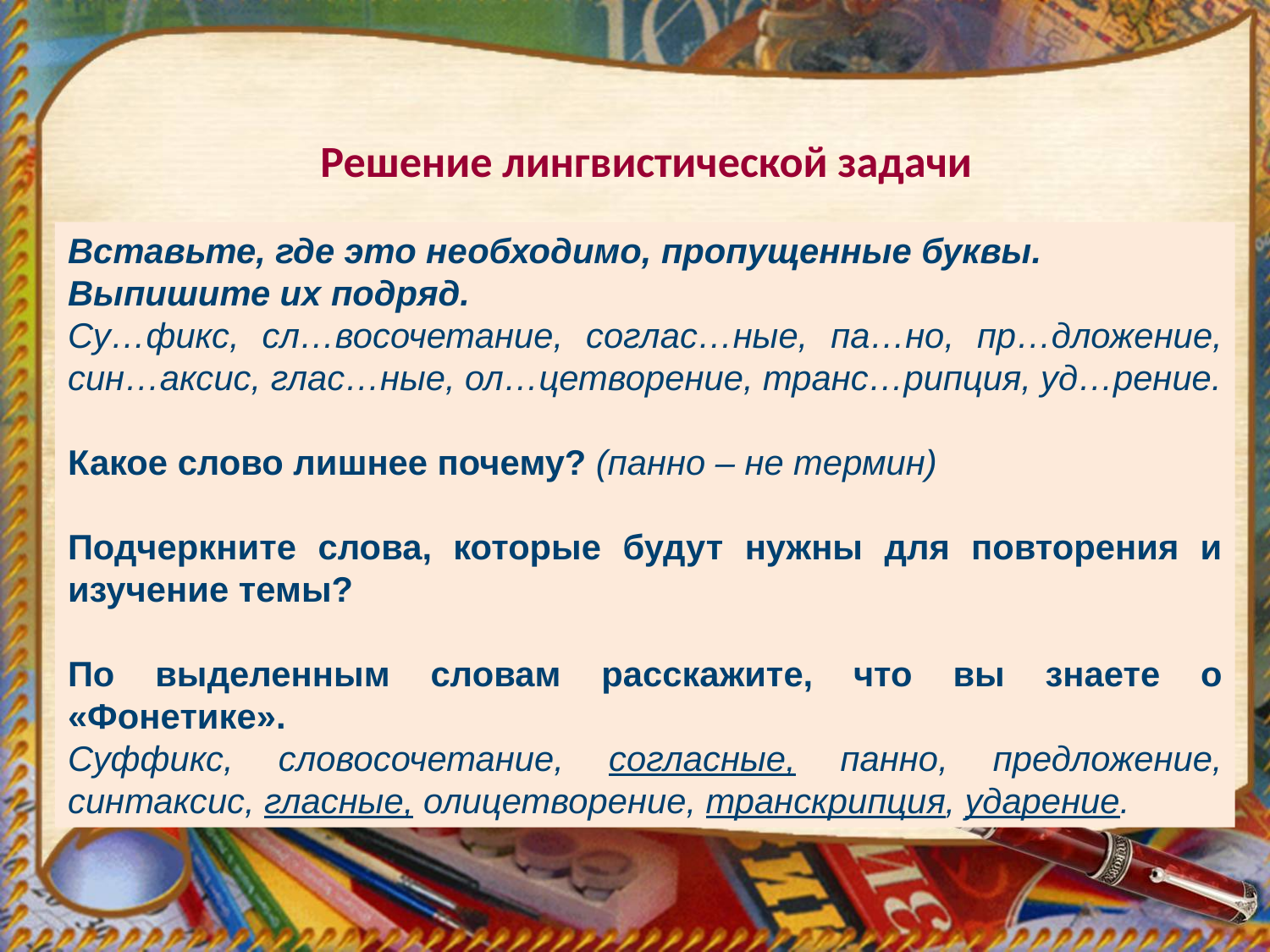

# Решение лингвистической задачи
Вставьте, где это необходимо, пропущенные буквы. Выпишите их подряд.
Су…фикс, сл…восочетание, соглас…ные, па…но, пр…дложение, син…аксис, глас…ные, ол…цетворение, транс…рипция, уд…рение.

Какое слово лишнее почему? (панно – не термин)

Подчеркните слова, которые будут нужны для повторения и изучение темы?

По выделенным словам расскажите, что вы знаете о «Фонетике».
Суффикс, словосочетание, согласные, панно, предложение, синтаксис, гласные, олицетворение, транскрипция, ударение.